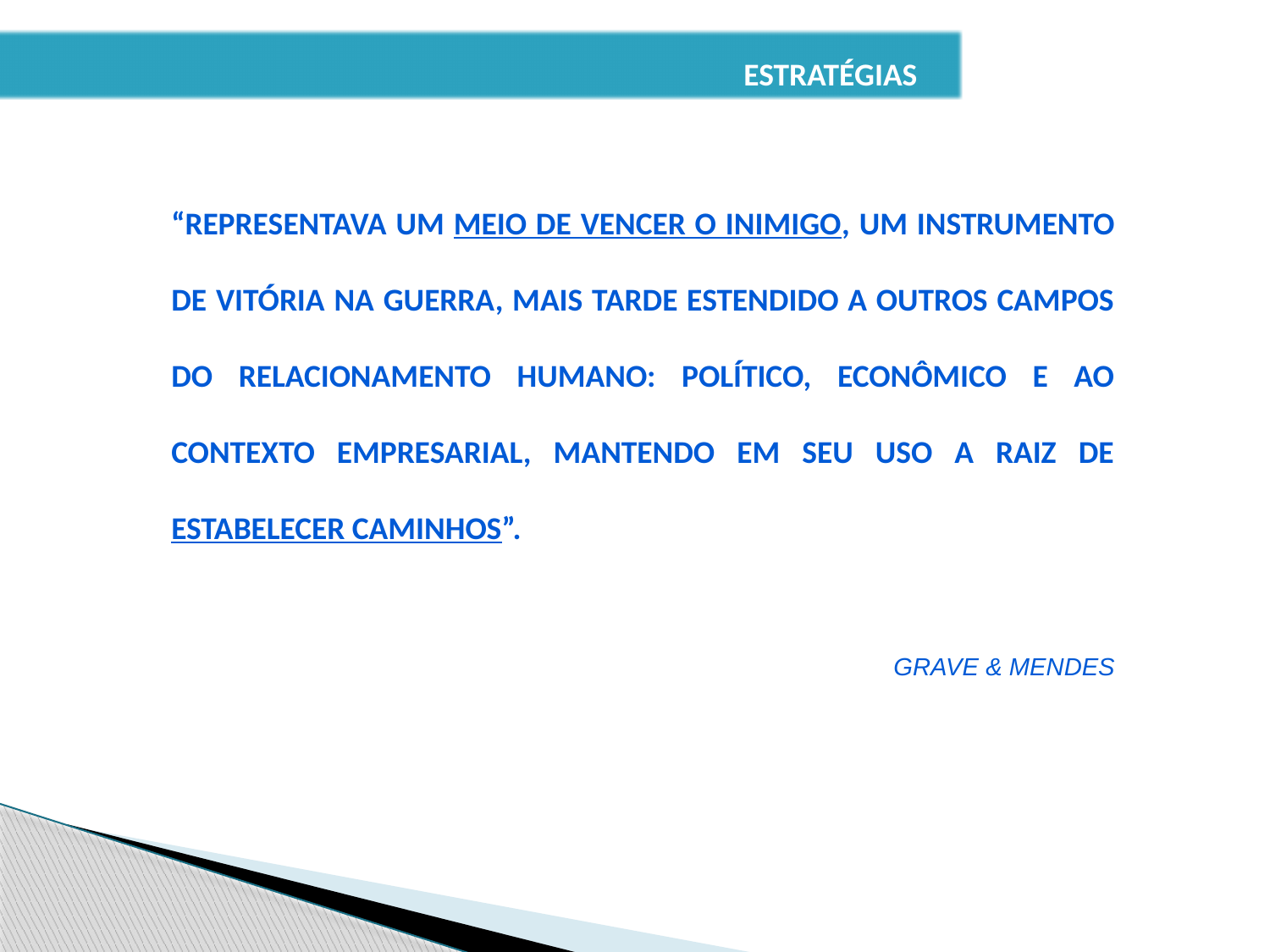

ESTRATÉGIAS
“Representava um meio de vencer o inimigo, um instrumento de vitória na guerra, mais tarde estendido a outros campos do relacionamento humano: político, econômico e ao contexto empresarial, mantendo em seu uso a raiz de estabelecer caminhos”.

Grave & mendes